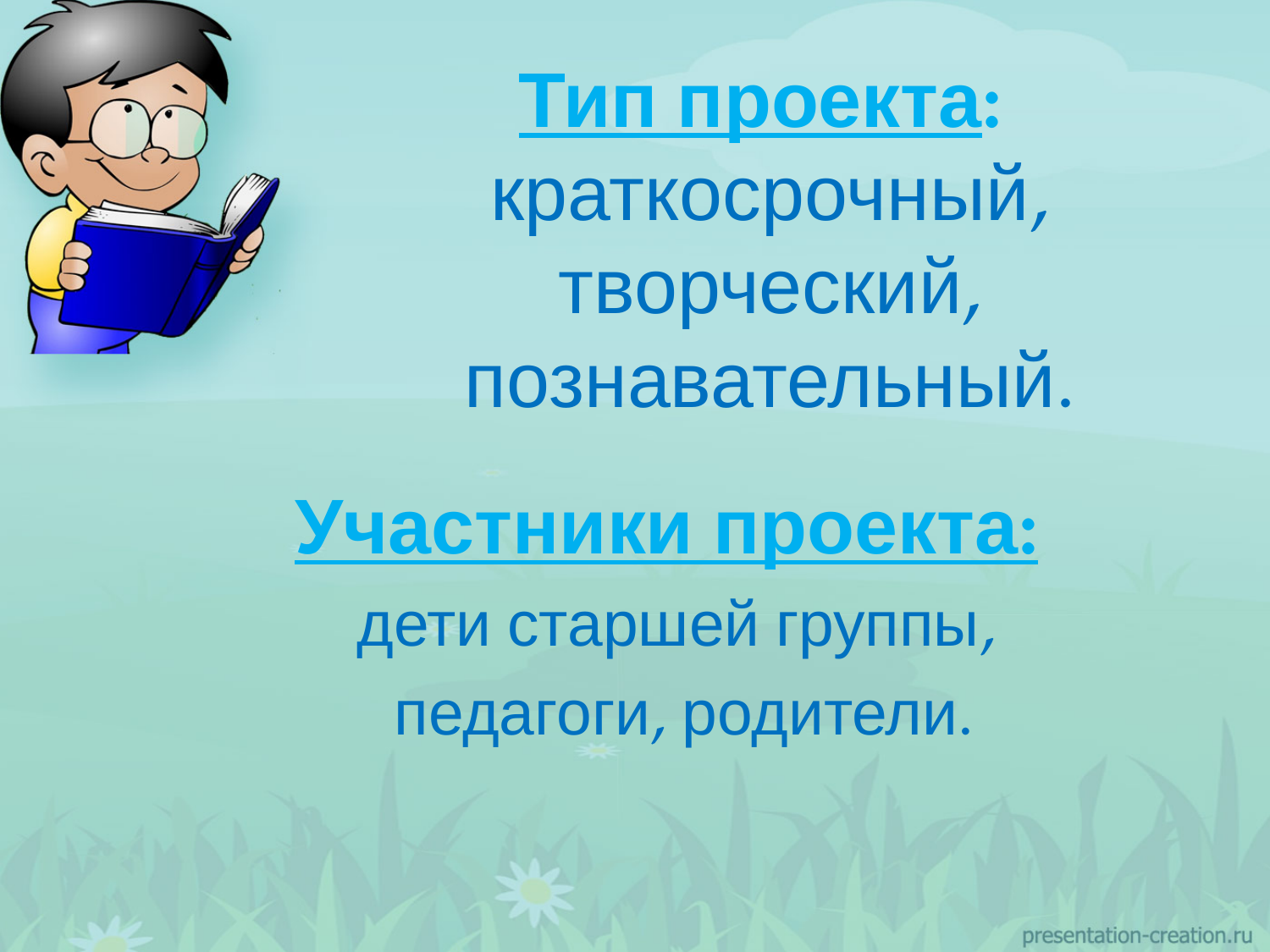

# Тип проекта:  краткосрочный, творческий, познавательный.
Участники проекта:
дети старшей группы,
 педагоги, родители.